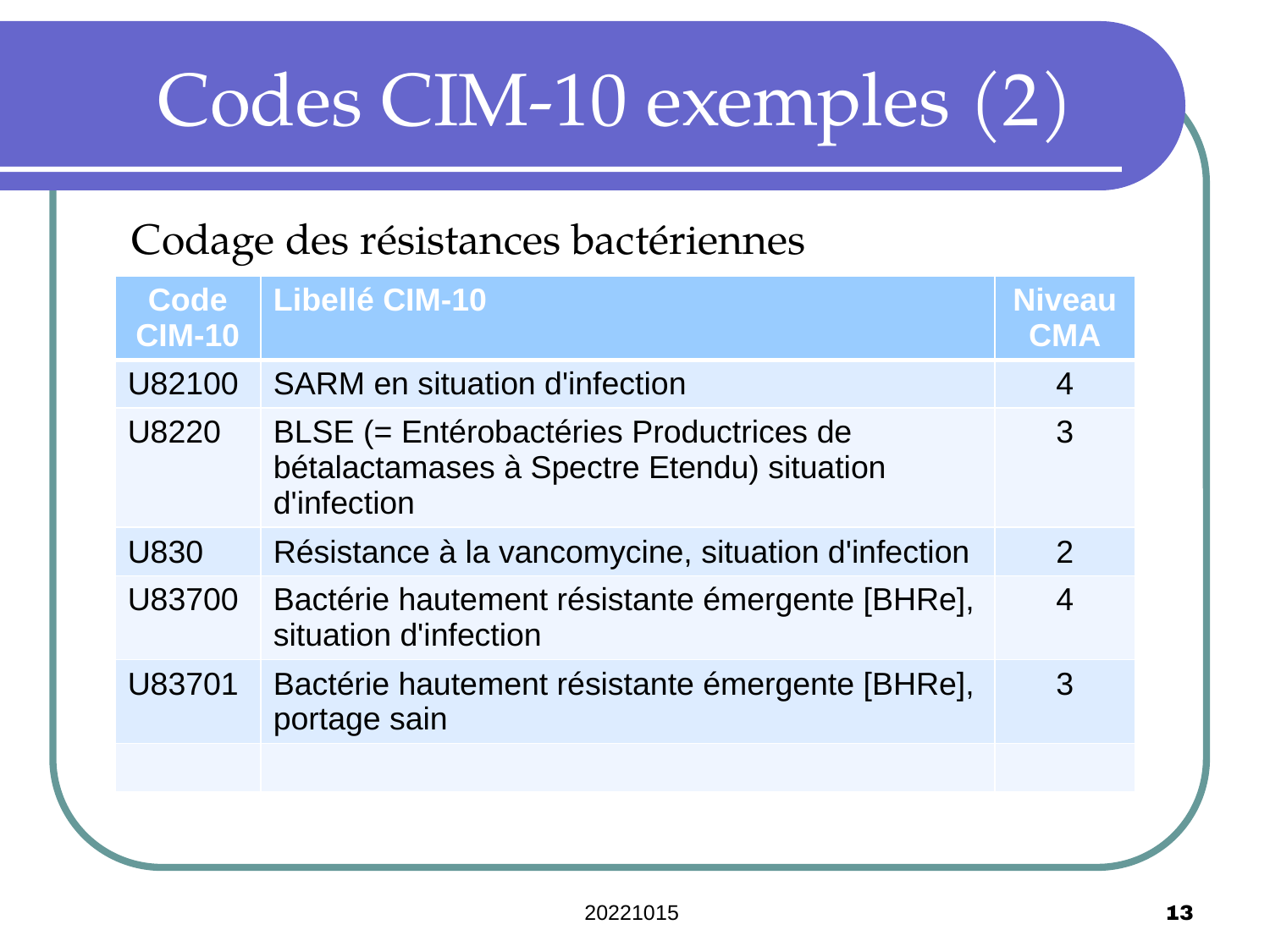

# Codes CIM-10 exemples (2)
Codage des résistances bactériennes
| Code CIM-10 | Libellé CIM-10 | Niveau CMA |
| --- | --- | --- |
| U82100 | SARM en situation d'infection | 4 |
| U8220 | BLSE (= Entérobactéries Productrices de bétalactamases à Spectre Etendu) situation d'infection | 3 |
| U830 | Résistance à la vancomycine, situation d'infection | 2 |
| U83700 | Bactérie hautement résistante émergente [BHRe], situation d'infection | 4 |
| U83701 | Bactérie hautement résistante émergente [BHRe], portage sain | 3 |
|  |  |  |

20221015
13